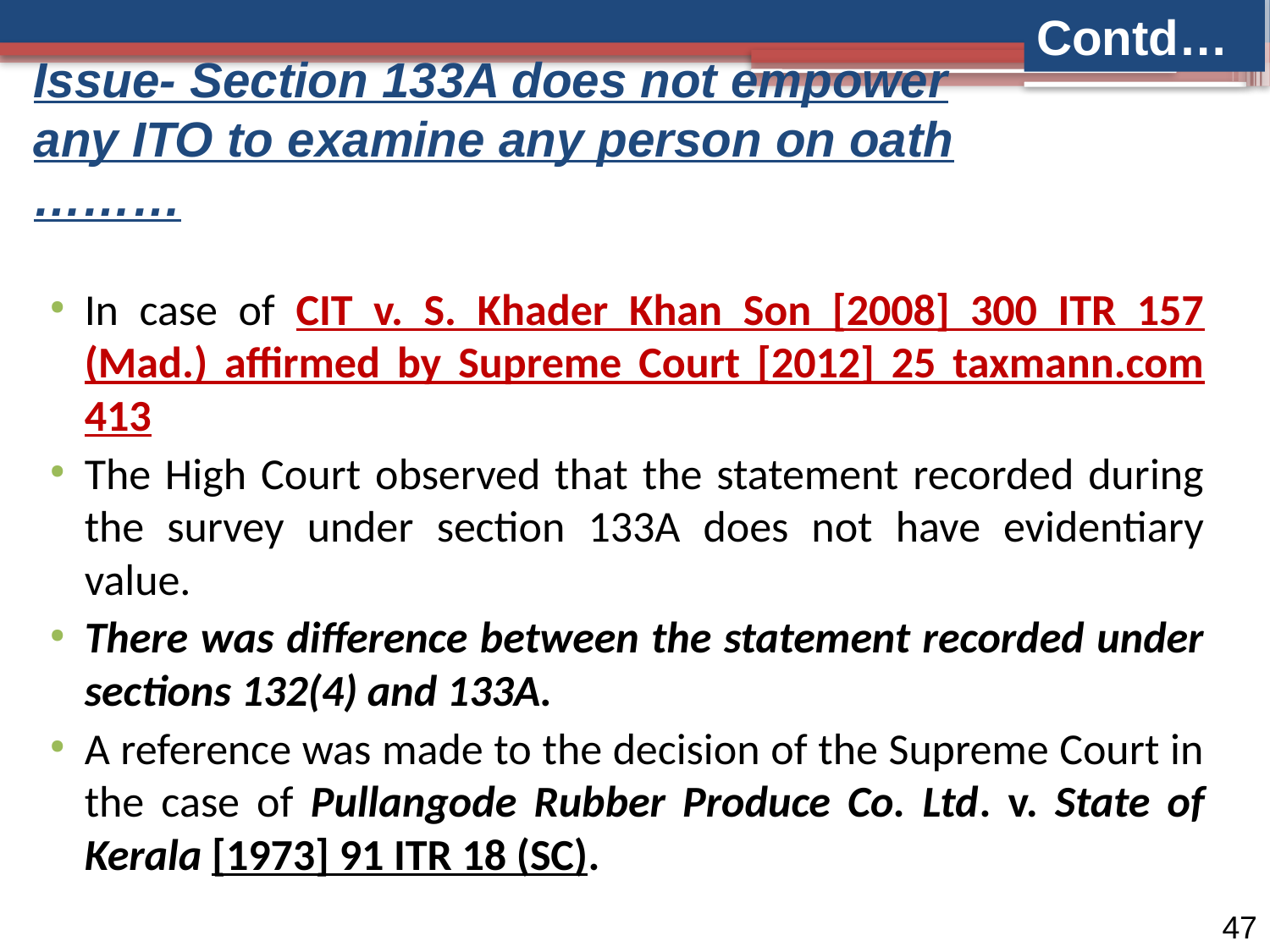

Contd…
# Issue- Section 133A does not empower any ITO to examine any person on oath ………
In case of CIT v. S. Khader Khan Son [2008] 300 ITR 157 (Mad.) affirmed by Supreme Court [2012] 25 taxmann.com 413
The High Court observed that the statement recorded during the survey under section 133A does not have evidentiary value.
There was difference between the statement recorded under sections 132(4) and 133A.
A reference was made to the decision of the Supreme Court in the case of Pullangode Rubber Produce Co. Ltd. v. State of Kerala [1973] 91 ITR 18 (SC).
47